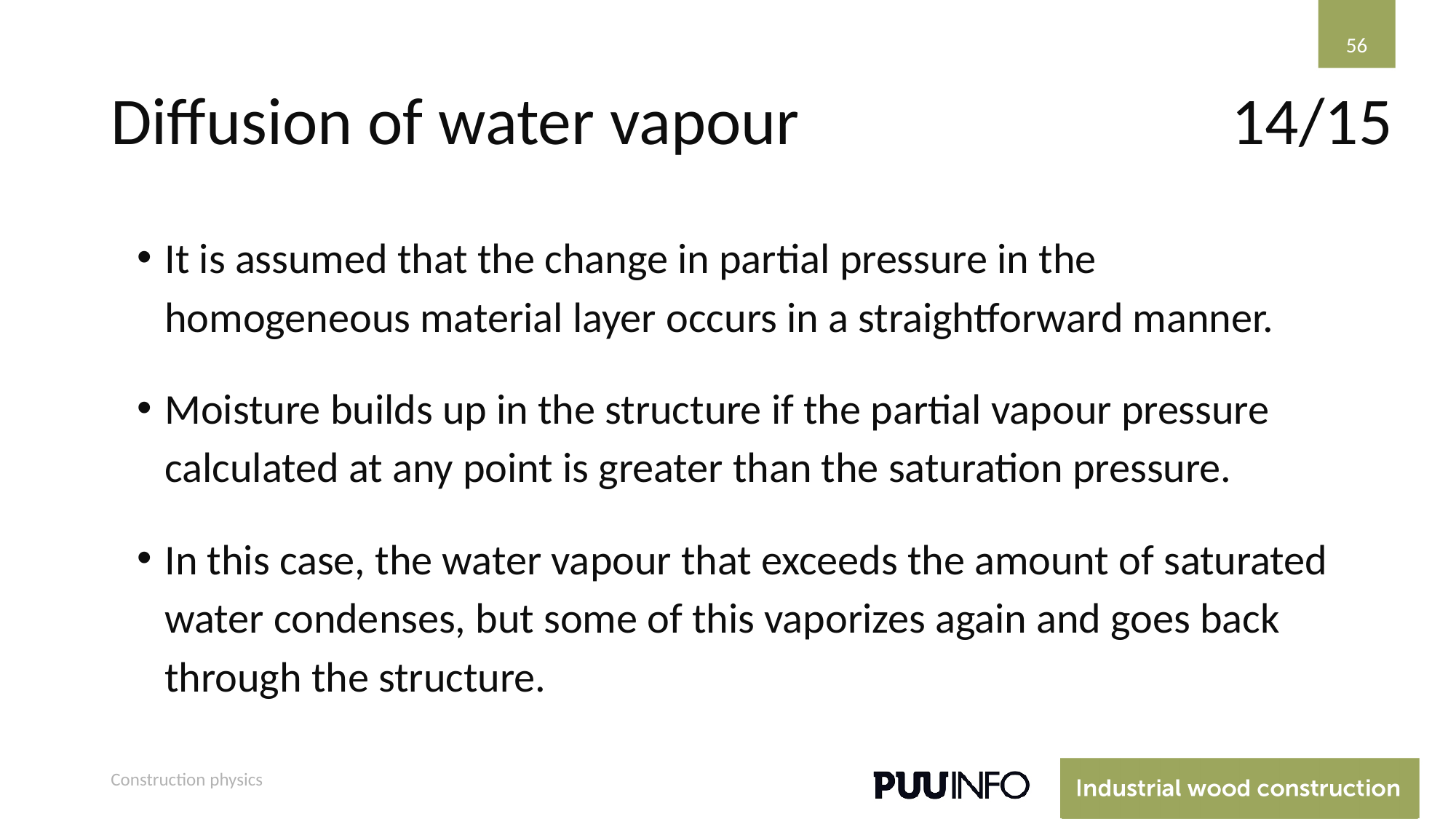

56
# Diffusion of water vapour
14/15
It is assumed that the change in partial pressure in the homogeneous material layer occurs in a straightforward manner.
Moisture builds up in the structure if the partial vapour pressure calculated at any point is greater than the saturation pressure.
In this case, the water vapour that exceeds the amount of saturated  water condenses, but some of this vaporizes again and goes back through the structure.

Construction physics